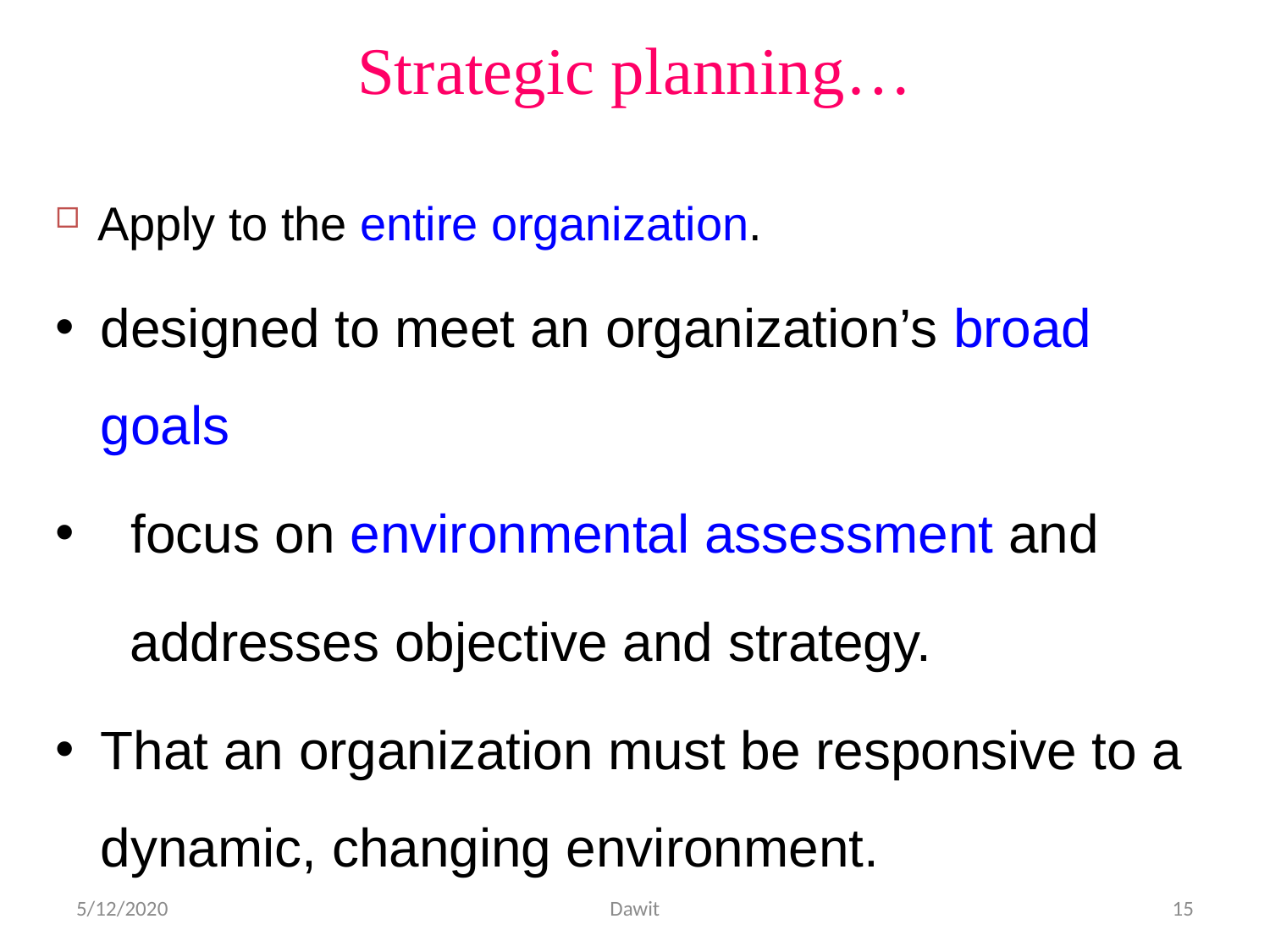

# Strategic planning…
Apply to the entire organization.
designed to meet an organization’s broad goals
  focus on environmental assessment and
     addresses objective and strategy.
That an organization must be responsive to a dynamic, changing environment.

5/12/2020
Dawit
15